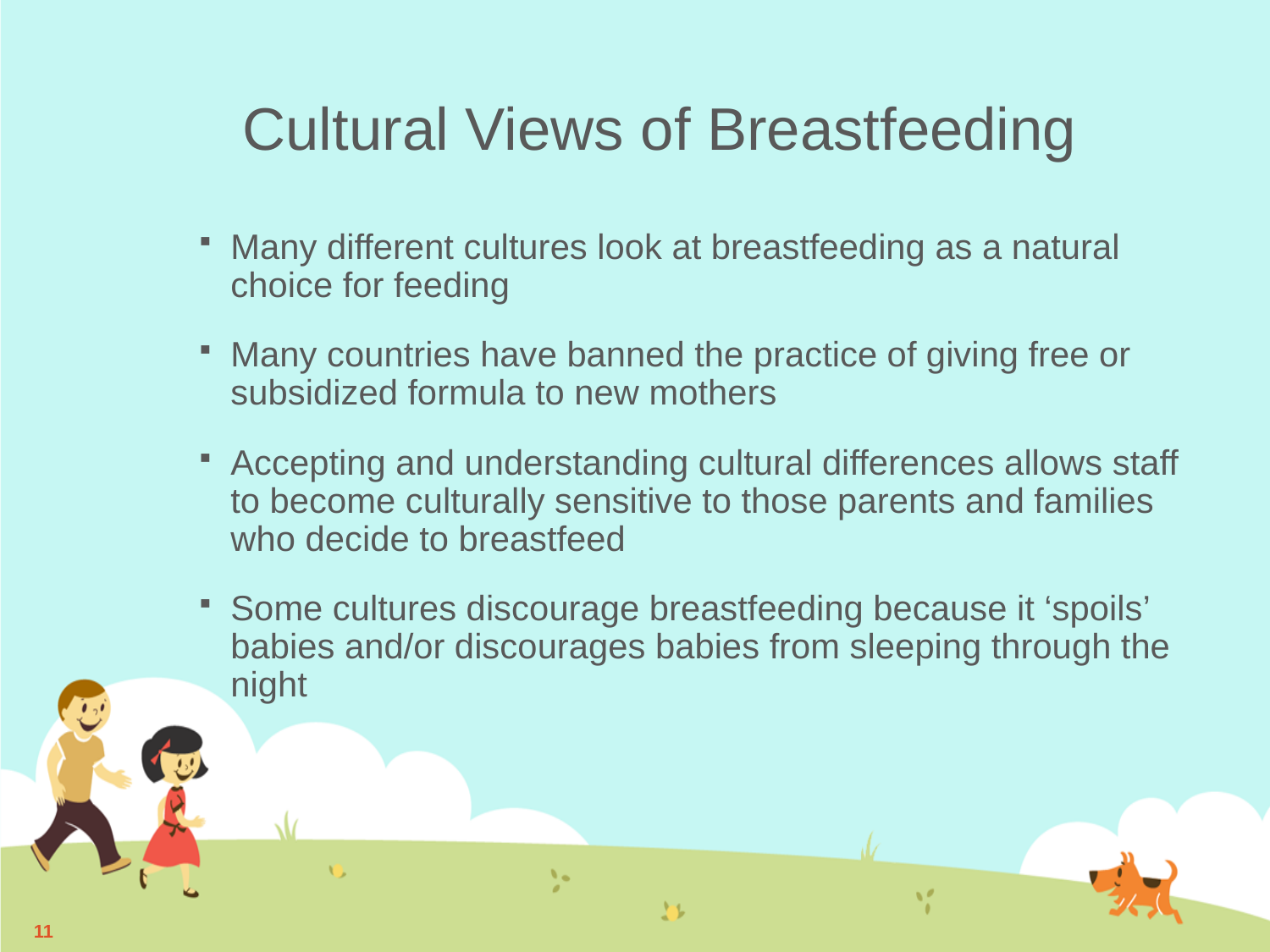

# Cultural Views of Breastfeeding
Many different cultures look at breastfeeding as a natural choice for feeding
Many countries have banned the practice of giving free or subsidized formula to new mothers
Accepting and understanding cultural differences allows staff to become culturally sensitive to those parents and families who decide to breastfeed
Some cultures discourage breastfeeding because it ‘spoils’ babies and/or discourages babies from sleeping through the night
11